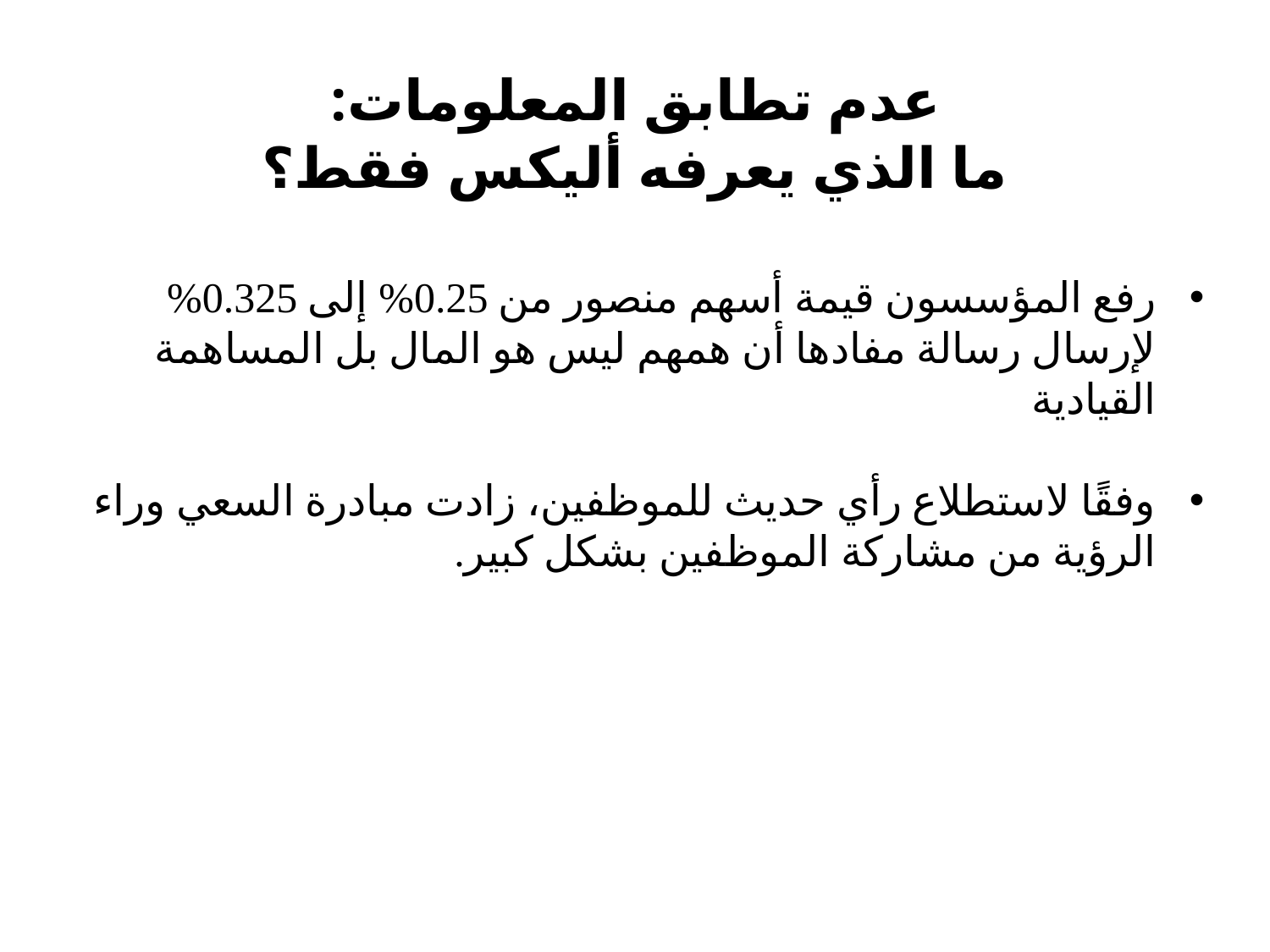

# عدم تطابق المعلومات: ما الذي يعرفه أليكس فقط؟
رفع المؤسسون قيمة أسهم منصور من 0.25% إلى 0.325% لإرسال رسالة مفادها أن همهم ليس هو المال بل المساهمة القيادية

وفقًا لاستطلاع رأي حديث للموظفين، زادت مبادرة السعي وراء الرؤية من مشاركة الموظفين بشكل كبير.